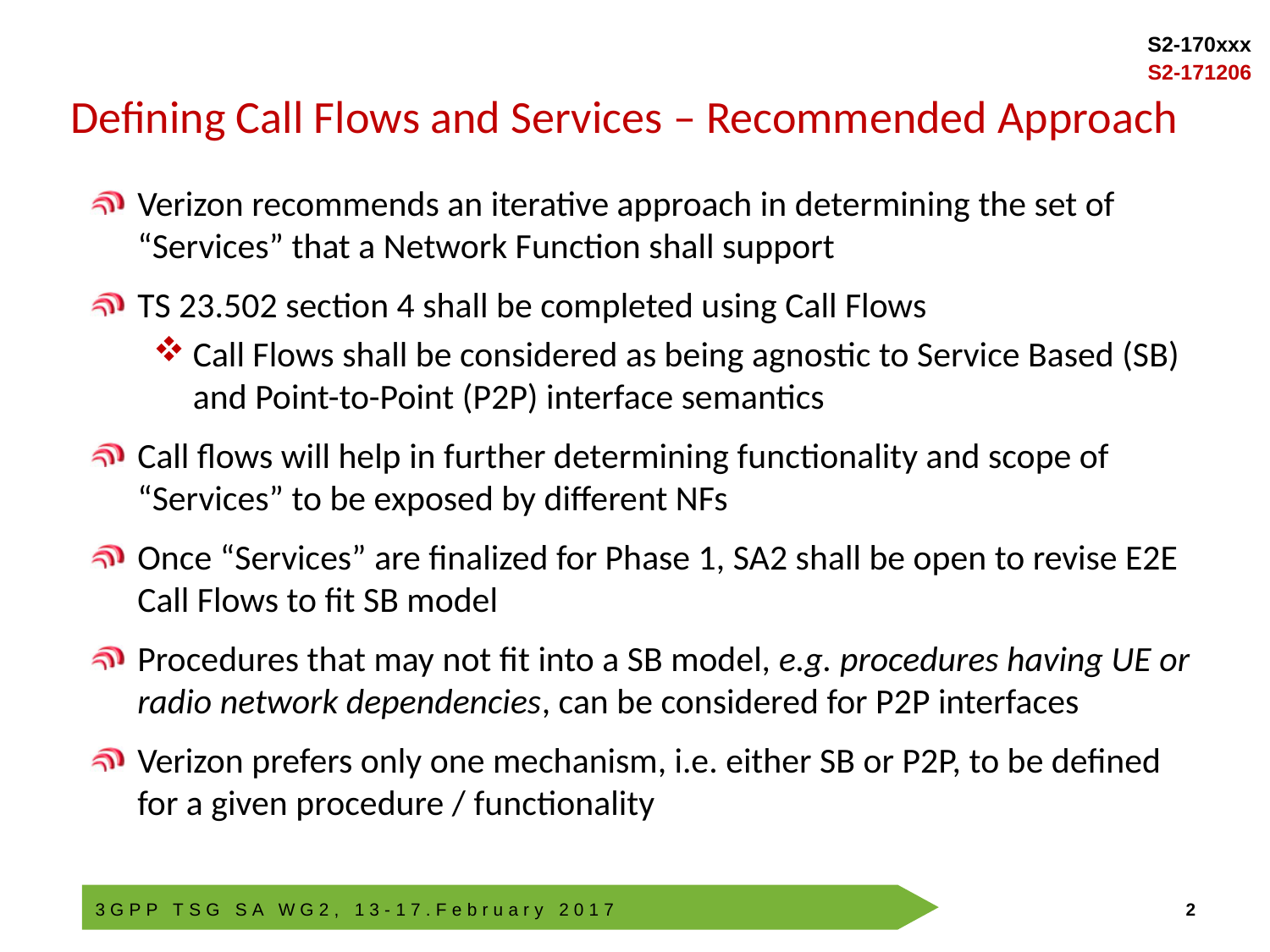

# Defining Call Flows and Services – Recommended Approach
Verizon recommends an iterative approach in determining the set of “Services” that a Network Function shall support

TS 23.502 section 4 shall be completed using Call Flows
Call Flows shall be considered as being agnostic to Service Based (SB) and Point-to-Point (P2P) interface semantics

Call flows will help in further determining functionality and scope of “Services” to be exposed by different NFs

Once “Services” are finalized for Phase 1, SA2 shall be open to revise E2E Call Flows to fit SB model

Procedures that may not fit into a SB model, e.g. procedures having UE or radio network dependencies, can be considered for P2P interfaces

Verizon prefers only one mechanism, i.e. either SB or P2P, to be defined for a given procedure / functionality